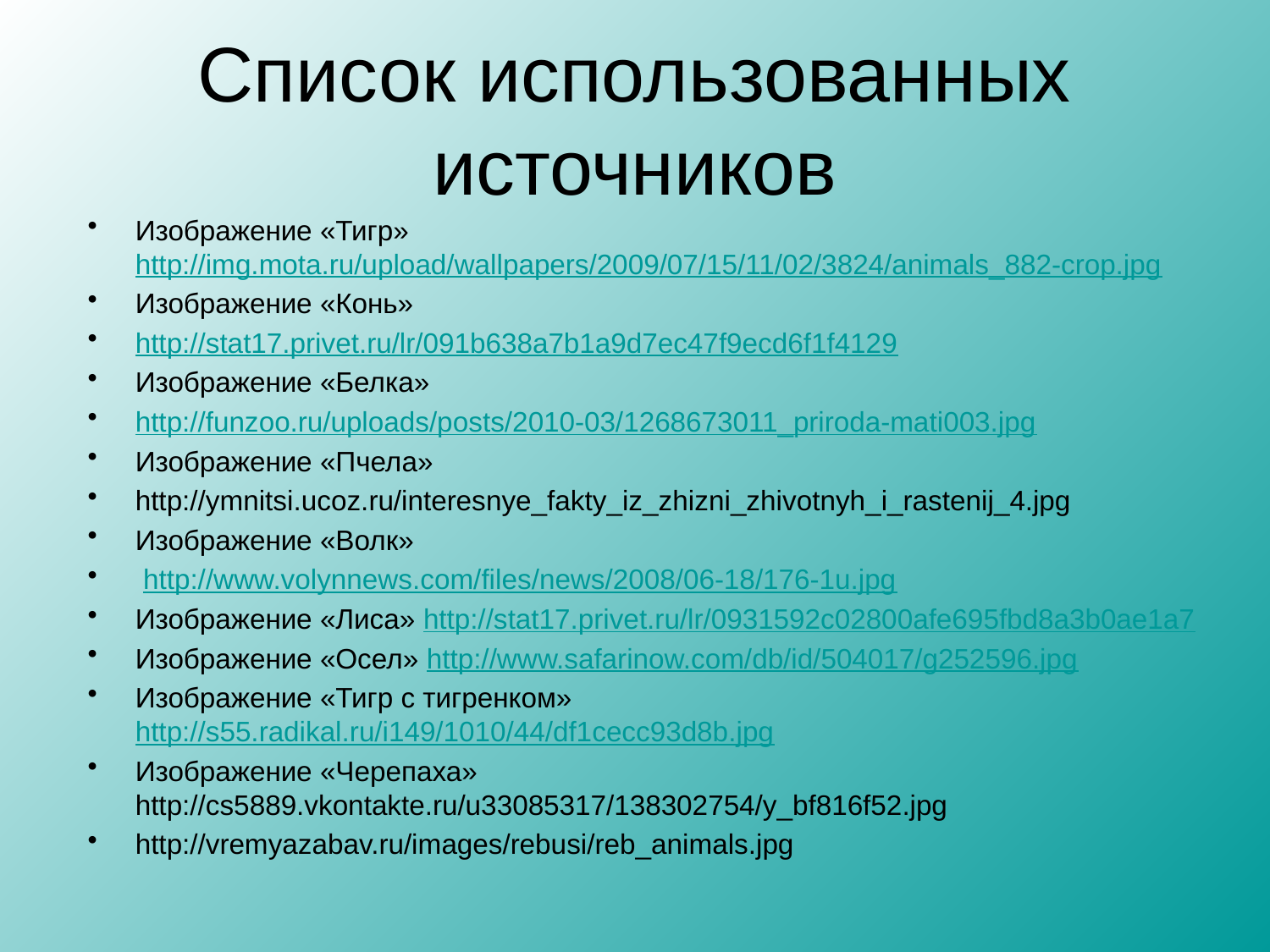

# Список использованных источников
Изображение «Тигр» http://img.mota.ru/upload/wallpapers/2009/07/15/11/02/3824/animals_882-crop.jpg
Изображение «Конь»
http://stat17.privet.ru/lr/091b638a7b1a9d7ec47f9ecd6f1f4129
Изображение «Белка»
http://funzoo.ru/uploads/posts/2010-03/1268673011_priroda-mati003.jpg
Изображение «Пчела»
http://ymnitsi.ucoz.ru/interesnye_fakty_iz_zhizni_zhivotnyh_i_rastenij_4.jpg
Изображение «Волк»
 http://www.volynnews.com/files/news/2008/06-18/176-1u.jpg
Изображение «Лиса» http://stat17.privet.ru/lr/0931592c02800afe695fbd8a3b0ae1a7
Изображение «Осел» http://www.safarinow.com/db/id/504017/g252596.jpg
Изображение «Тигр с тигренком» http://s55.radikal.ru/i149/1010/44/df1cecc93d8b.jpg
Изображение «Черепаха» http://cs5889.vkontakte.ru/u33085317/138302754/y_bf816f52.jpg
http://vremyazabav.ru/images/rebusi/reb_animals.jpg